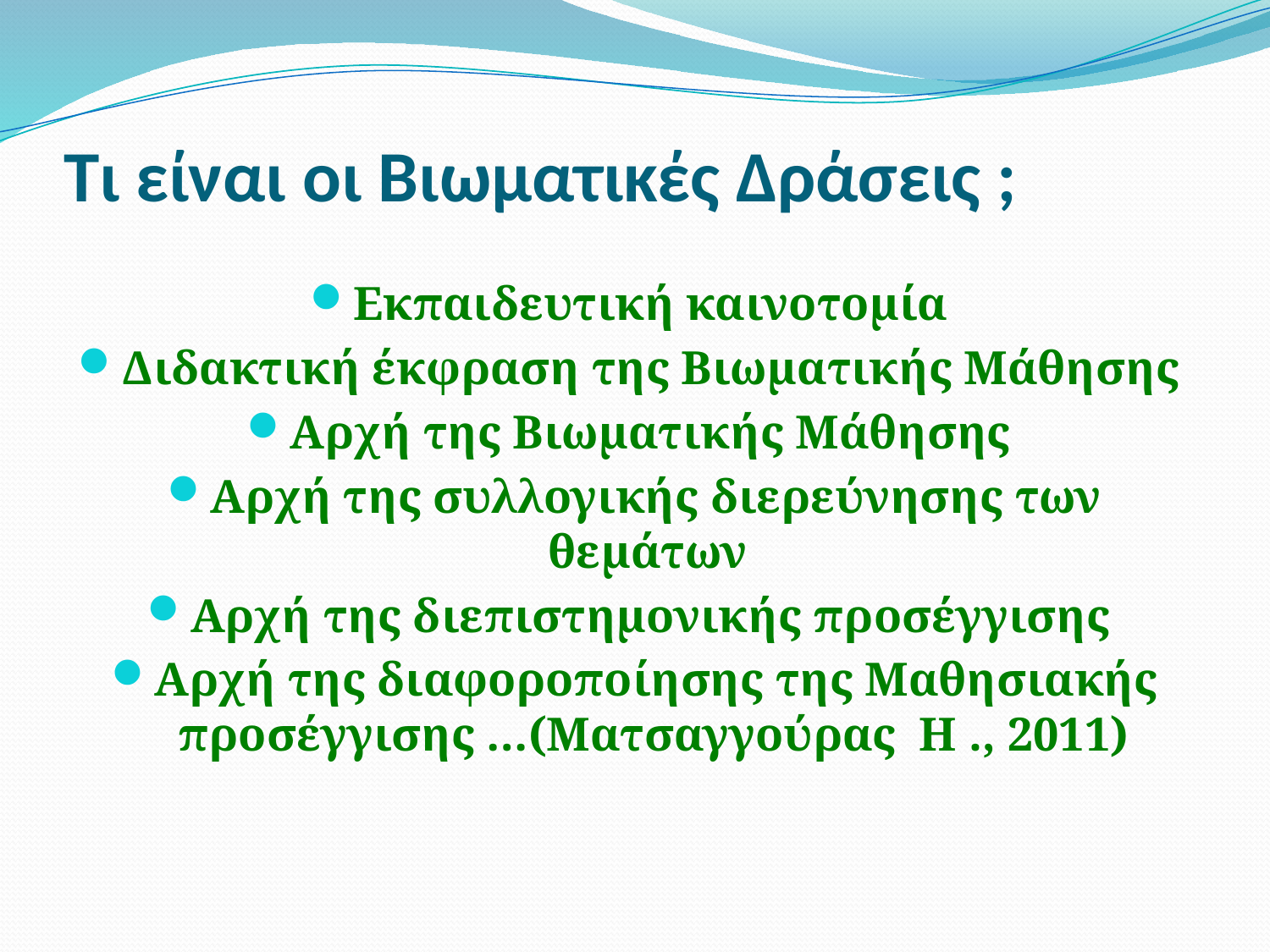

# Τι είναι οι Βιωματικές Δράσεις ;
Εκπαιδευτική καινοτομία
Διδακτική έκφραση της Βιωματικής Μάθησης
Αρχή της Βιωματικής Μάθησης
Αρχή της συλλογικής διερεύνησης των θεμάτων
Αρχή της διεπιστημονικής προσέγγισης
Αρχή της διαφοροποίησης της Μαθησιακής προσέγγισης …(Ματσαγγούρας  Η ., 2011)